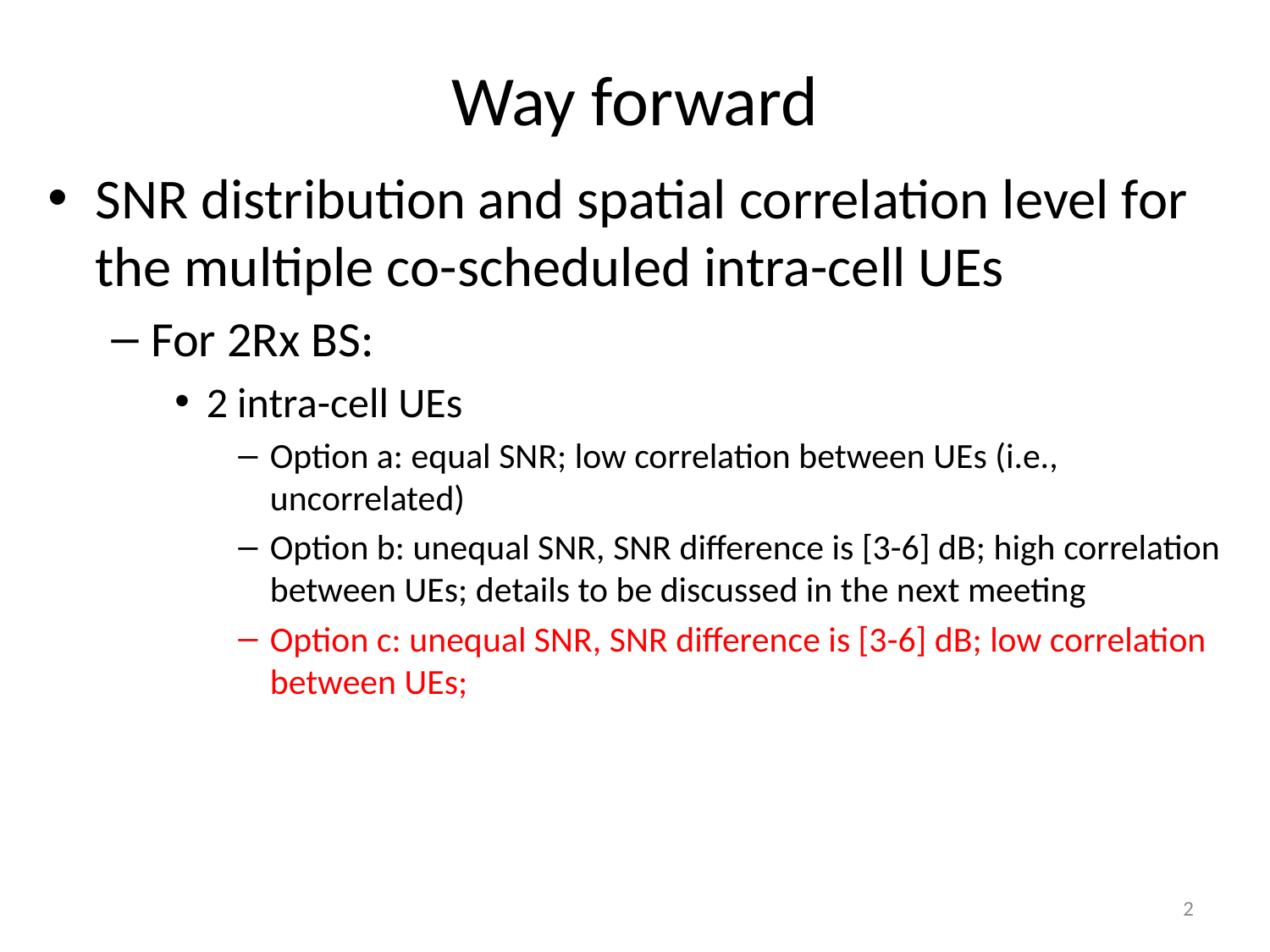

# Way forward
SNR distribution and spatial correlation level for the multiple co-scheduled intra-cell UEs
For 2Rx BS:
2 intra-cell UEs
Option a: equal SNR; low correlation between UEs (i.e., uncorrelated)
Option b: unequal SNR, SNR difference is [3-6] dB; high correlation between UEs; details to be discussed in the next meeting
Option c: unequal SNR, SNR difference is [3-6] dB; low correlation between UEs;
2